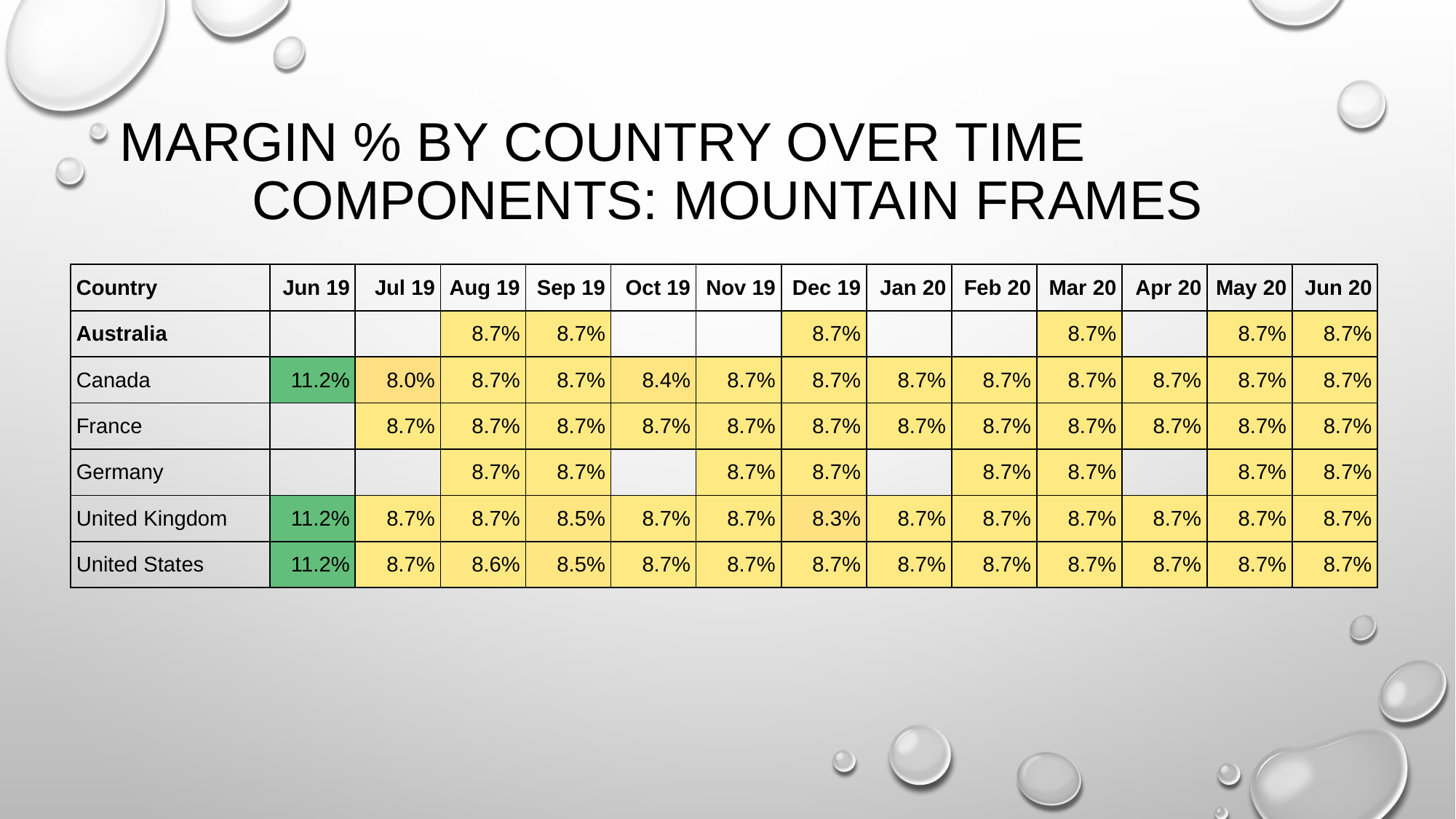

# Margin % by Country over time
Components: Mountain Frames
| Country | Jun 19 | Jul 19 | Aug 19 | Sep 19 | Oct 19 | Nov 19 | Dec 19 | Jan 20 | Feb 20 | Mar 20 | Apr 20 | May 20 | Jun 20 |
| --- | --- | --- | --- | --- | --- | --- | --- | --- | --- | --- | --- | --- | --- |
| Australia |  |  | 8.7% | 8.7% |  |  | 8.7% |  |  | 8.7% |  | 8.7% | 8.7% |
| Canada | 11.2% | 8.0% | 8.7% | 8.7% | 8.4% | 8.7% | 8.7% | 8.7% | 8.7% | 8.7% | 8.7% | 8.7% | 8.7% |
| France |  | 8.7% | 8.7% | 8.7% | 8.7% | 8.7% | 8.7% | 8.7% | 8.7% | 8.7% | 8.7% | 8.7% | 8.7% |
| Germany |  |  | 8.7% | 8.7% |  | 8.7% | 8.7% |  | 8.7% | 8.7% |  | 8.7% | 8.7% |
| United Kingdom | 11.2% | 8.7% | 8.7% | 8.5% | 8.7% | 8.7% | 8.3% | 8.7% | 8.7% | 8.7% | 8.7% | 8.7% | 8.7% |
| United States | 11.2% | 8.7% | 8.6% | 8.5% | 8.7% | 8.7% | 8.7% | 8.7% | 8.7% | 8.7% | 8.7% | 8.7% | 8.7% |